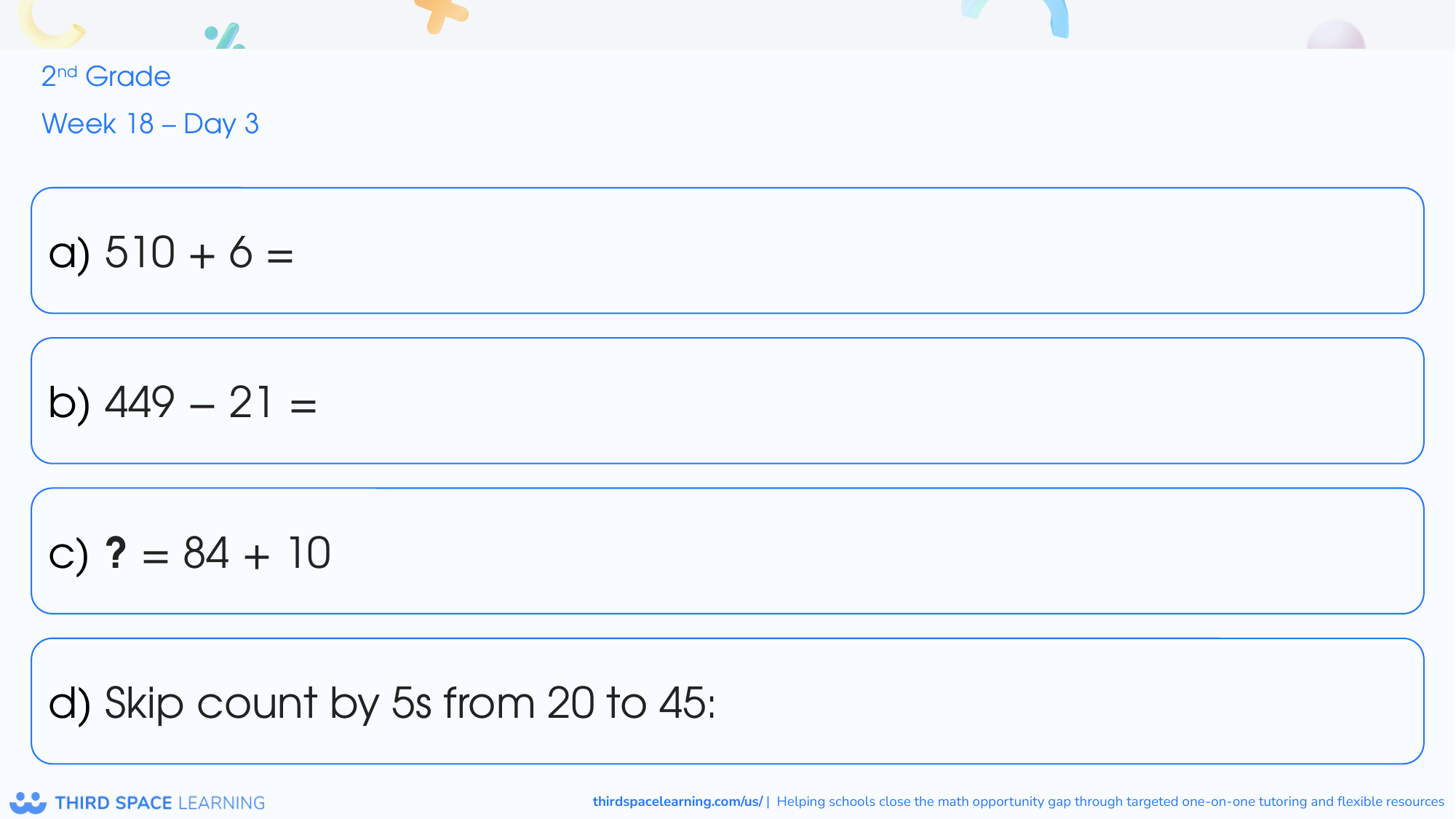

2nd Grade
Week 18 – Day 3
510 + 6 =
449 − 21 =
? = 84 + 10
Skip count by 5s from 20 to 45: